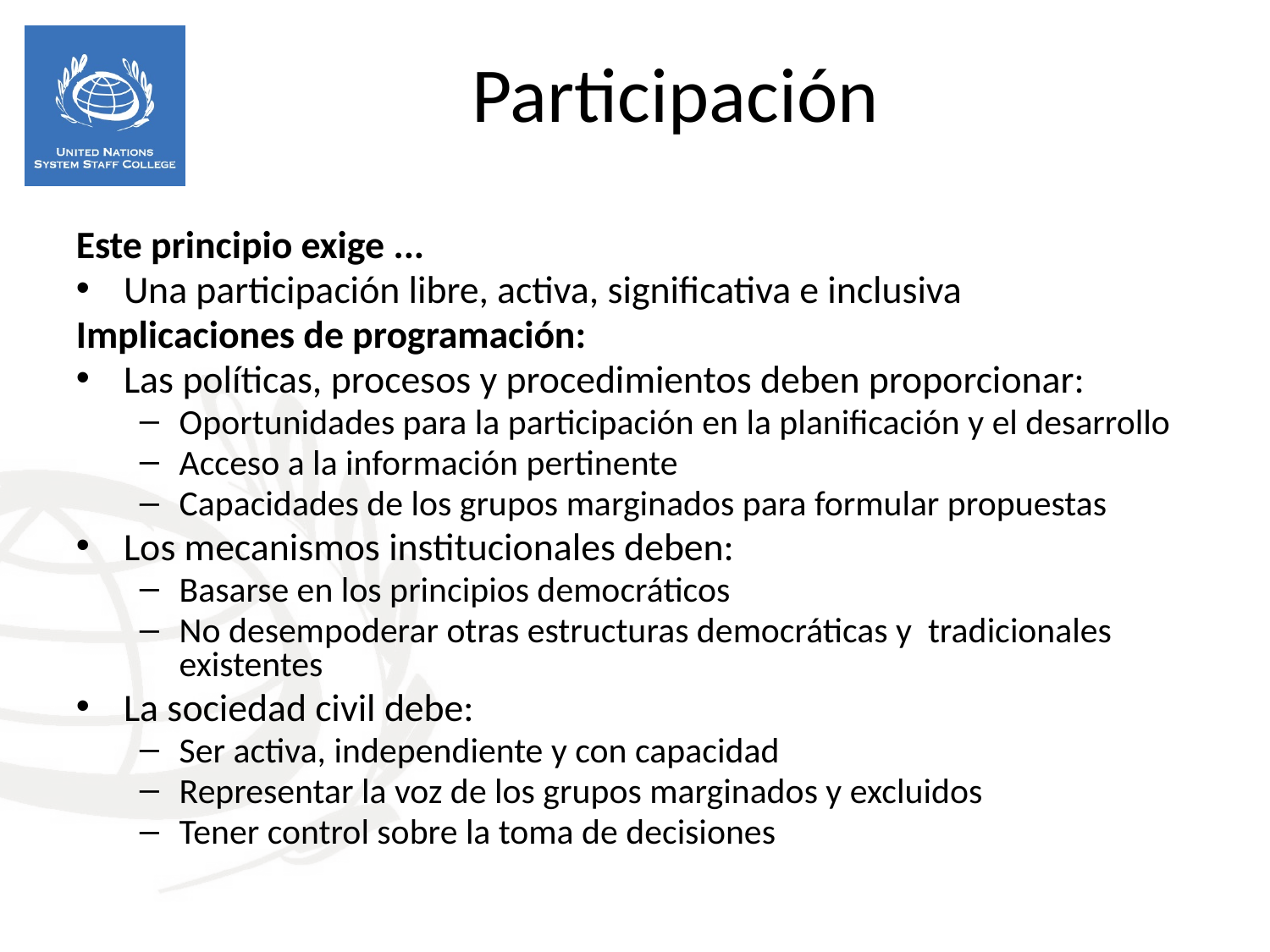

Participación
Este principio exige ...
Una participación libre, activa, significativa e inclusiva
Implicaciones de programación:
Las políticas, procesos y procedimientos deben proporcionar:
Oportunidades para la participación en la planificación y el desarrollo
Acceso a la información pertinente
Capacidades de los grupos marginados para formular propuestas
Los mecanismos institucionales deben:
Basarse en los principios democráticos
No desempoderar otras estructuras democráticas y  tradicionales existentes
La sociedad civil debe:
Ser activa, independiente y con capacidad
Representar la voz de los grupos marginados y excluidos
Tener control sobre la toma de decisiones